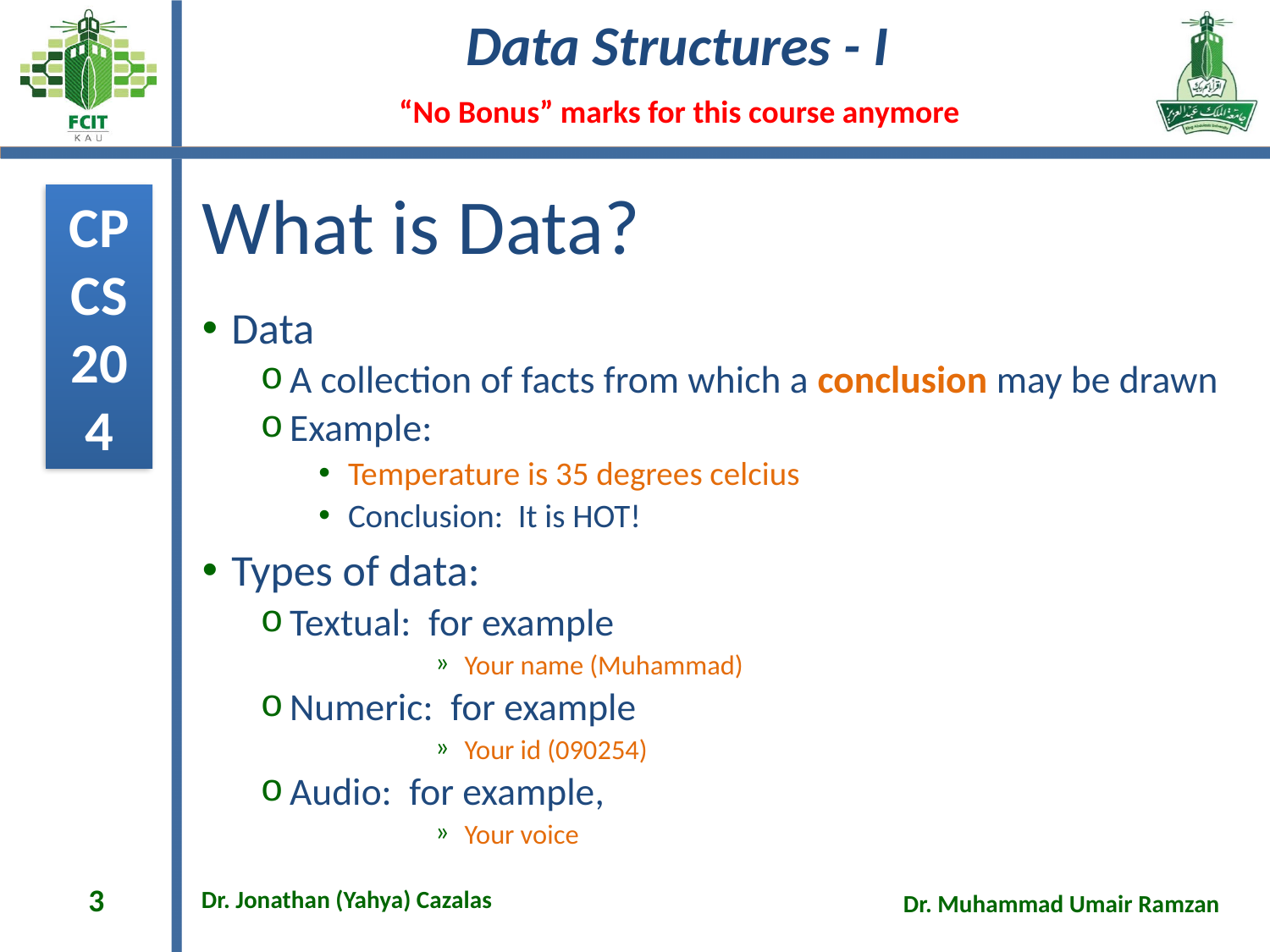

# What is Data?
Data
A collection of facts from which a conclusion may be drawn
Example:
Temperature is 35 degrees celcius
Conclusion:  It is HOT!
Types of data:
Textual:  for example
Your name (Muhammad)
Numeric:  for example
Your id (090254)
Audio:  for example,
Your voice

3